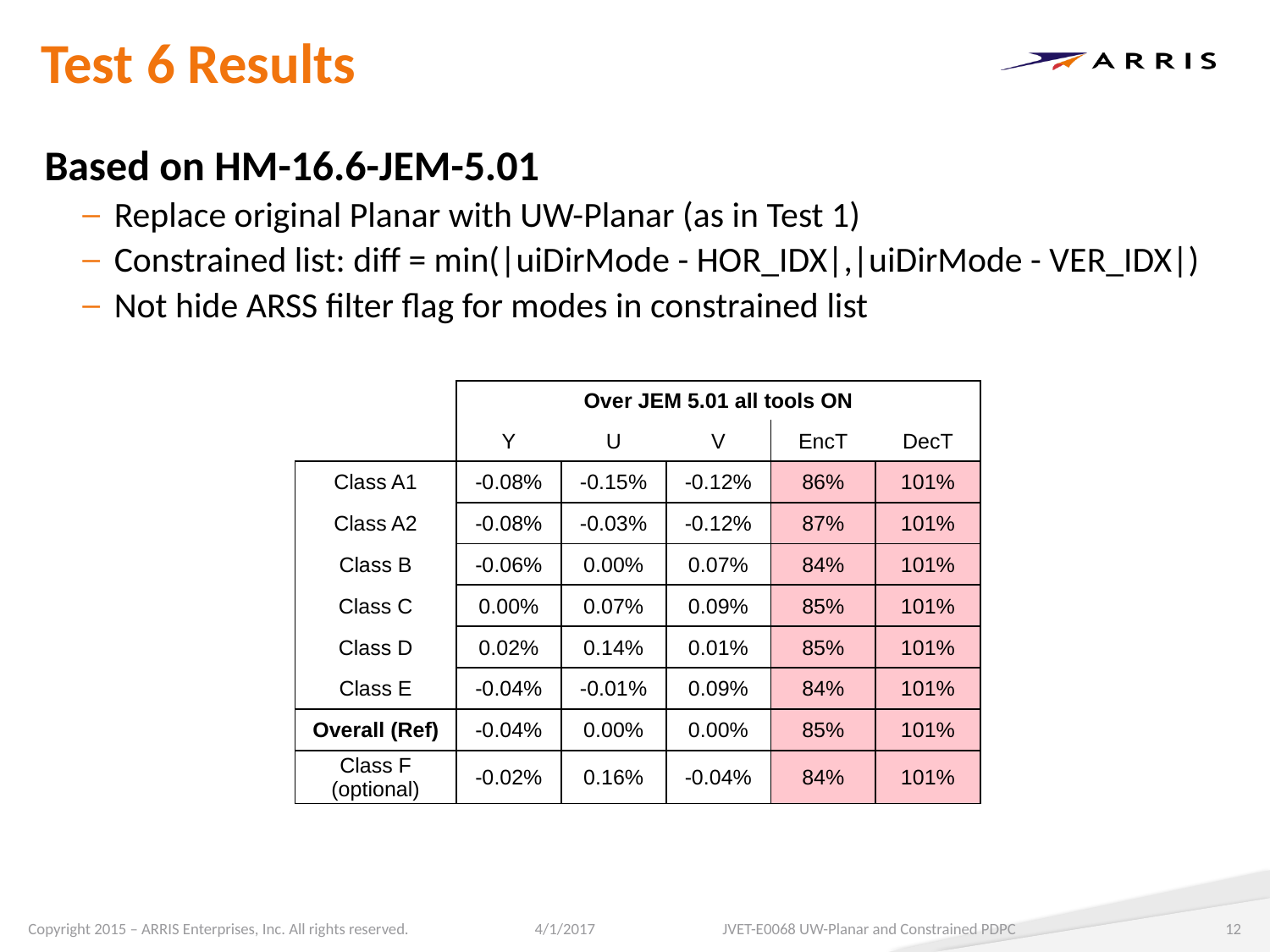

# Test 6 Results
Based on HM-16.6-JEM-5.01
Replace original Planar with UW-Planar (as in Test 1)
Constrained list: diff = min(|uiDirMode - HOR_IDX|,|uiDirMode - VER_IDX|)
Not hide ARSS filter flag for modes in constrained list

|  | Over JEM 5.01 all tools ON |  |  |  |  |
| --- | --- | --- | --- | --- | --- |
|  | Y | U | V | EncT | DecT |
| Class A1 | -0.08% | -0.15% | -0.12% | 86% | 101% |
| Class A2 | -0.08% | -0.03% | -0.12% | 87% | 101% |
| Class B | -0.06% | 0.00% | 0.07% | 84% | 101% |
| Class C | 0.00% | 0.07% | 0.09% | 85% | 101% |
| Class D | 0.02% | 0.14% | 0.01% | 85% | 101% |
| Class E | -0.04% | -0.01% | 0.09% | 84% | 101% |
| Overall (Ref) | -0.04% | 0.00% | 0.00% | 85% | 101% |
| Class F (optional) | -0.02% | 0.16% | -0.04% | 84% | 101% |
4/1/2017
JVET-E0068 UW-Planar and Constrained PDPC
12